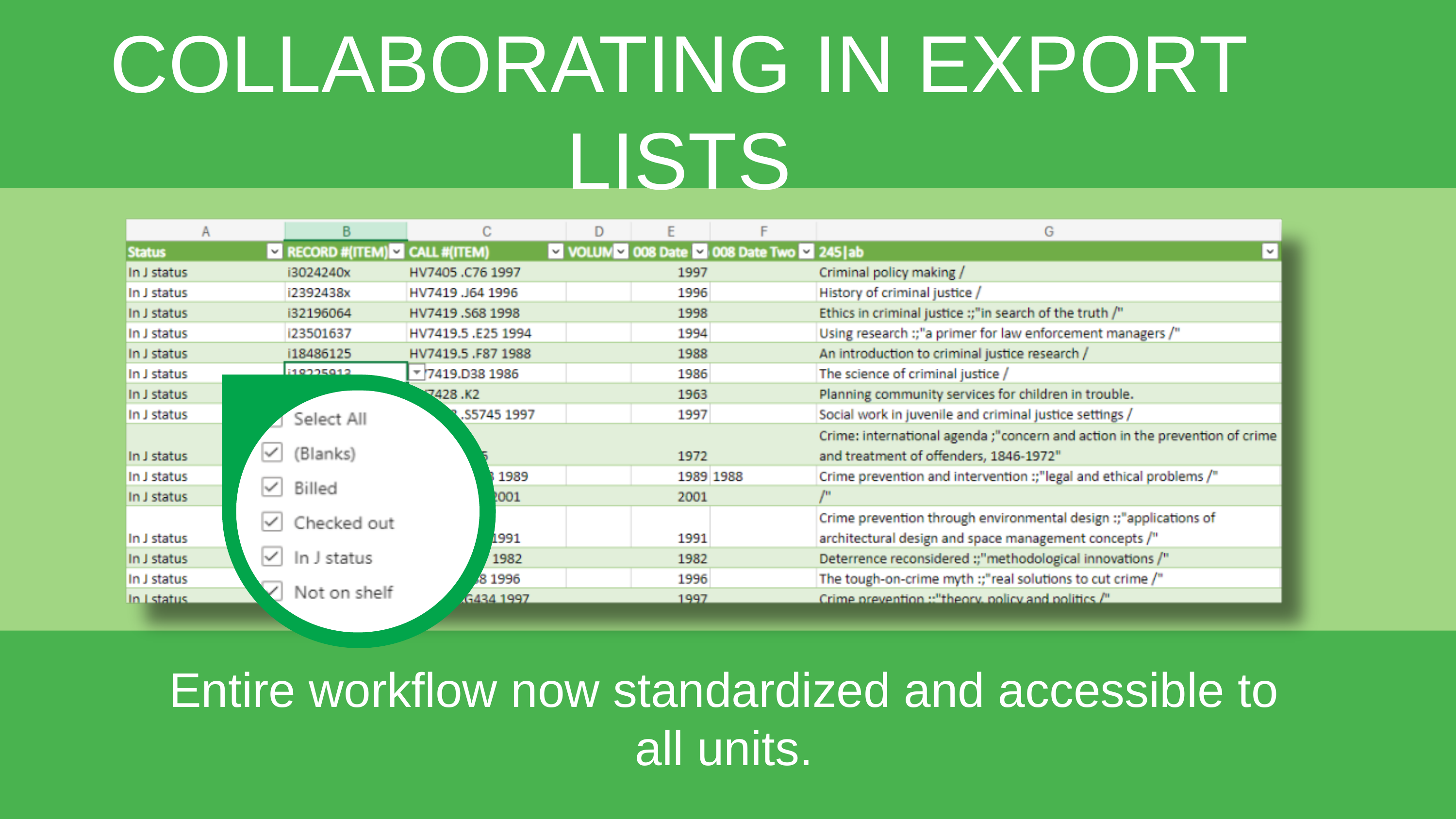

COLLABORATING IN EXPORT LISTS

Entire workflow now standardized and accessible to all units.